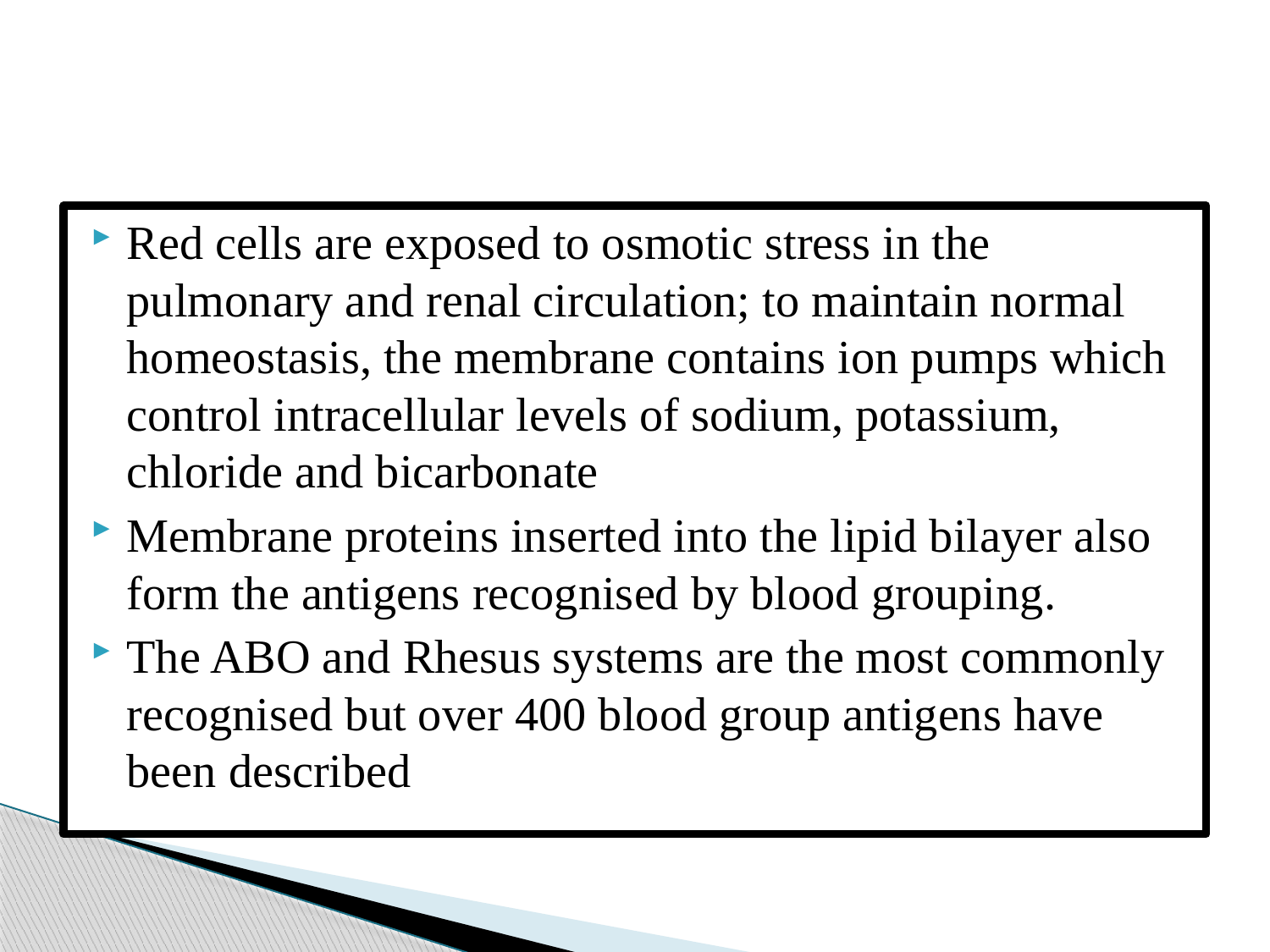

#
Red cells are exposed to osmotic stress in the pulmonary and renal circulation; to maintain normal homeostasis, the membrane contains ion pumps which control intracellular levels of sodium, potassium, chloride and bicarbonate
Membrane proteins inserted into the lipid bilayer also form the antigens recognised by blood grouping.
The ABO and Rhesus systems are the most commonly recognised but over 400 blood group antigens have been described